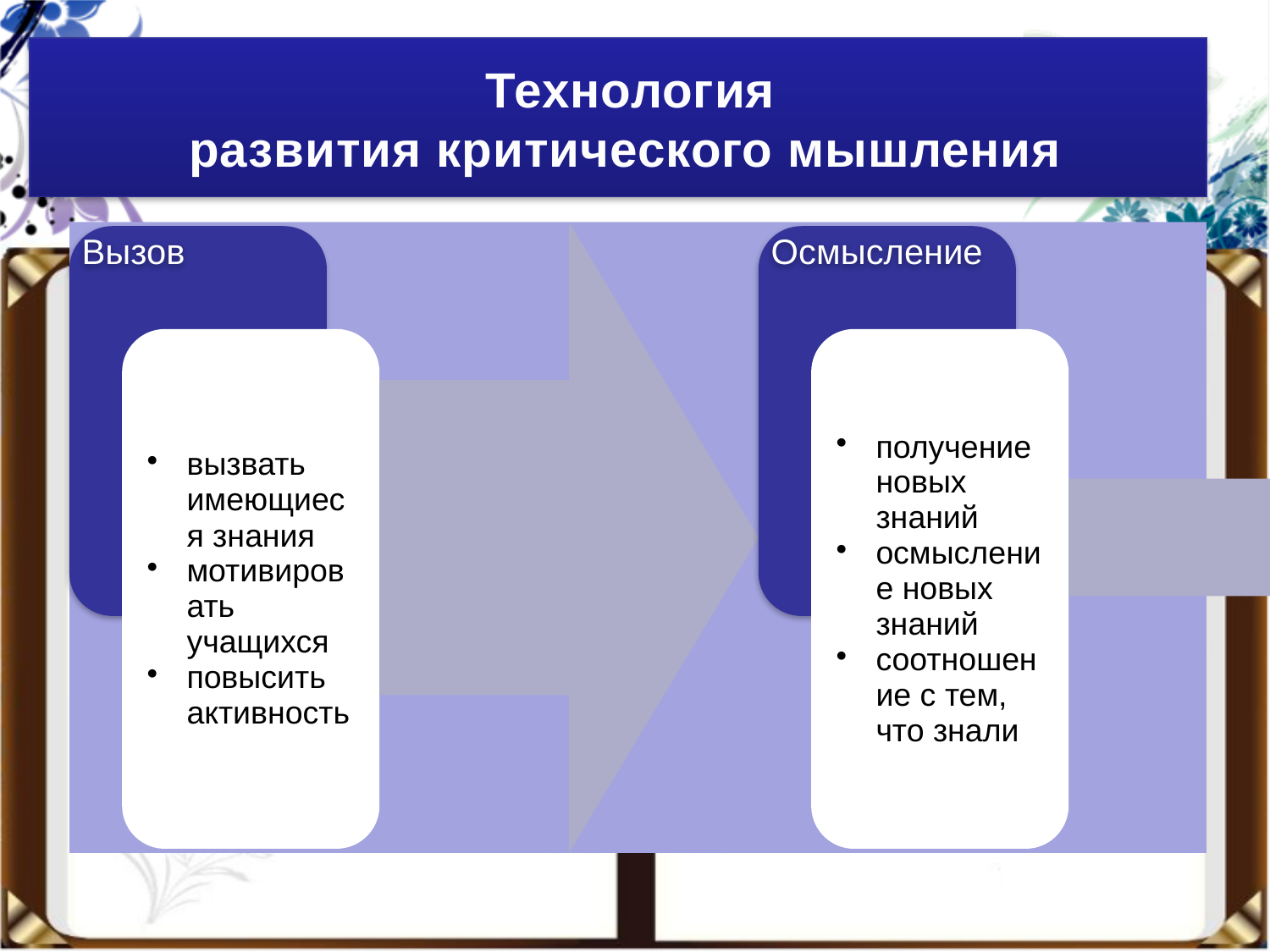

# Технология развития критического мышления

Вызов
вызвать имеющиеся знания
Осмысление
получение новых знаний
мотивировать учащихся
повысить активность
осмысление новых знаний
соотношение с тем, что знали